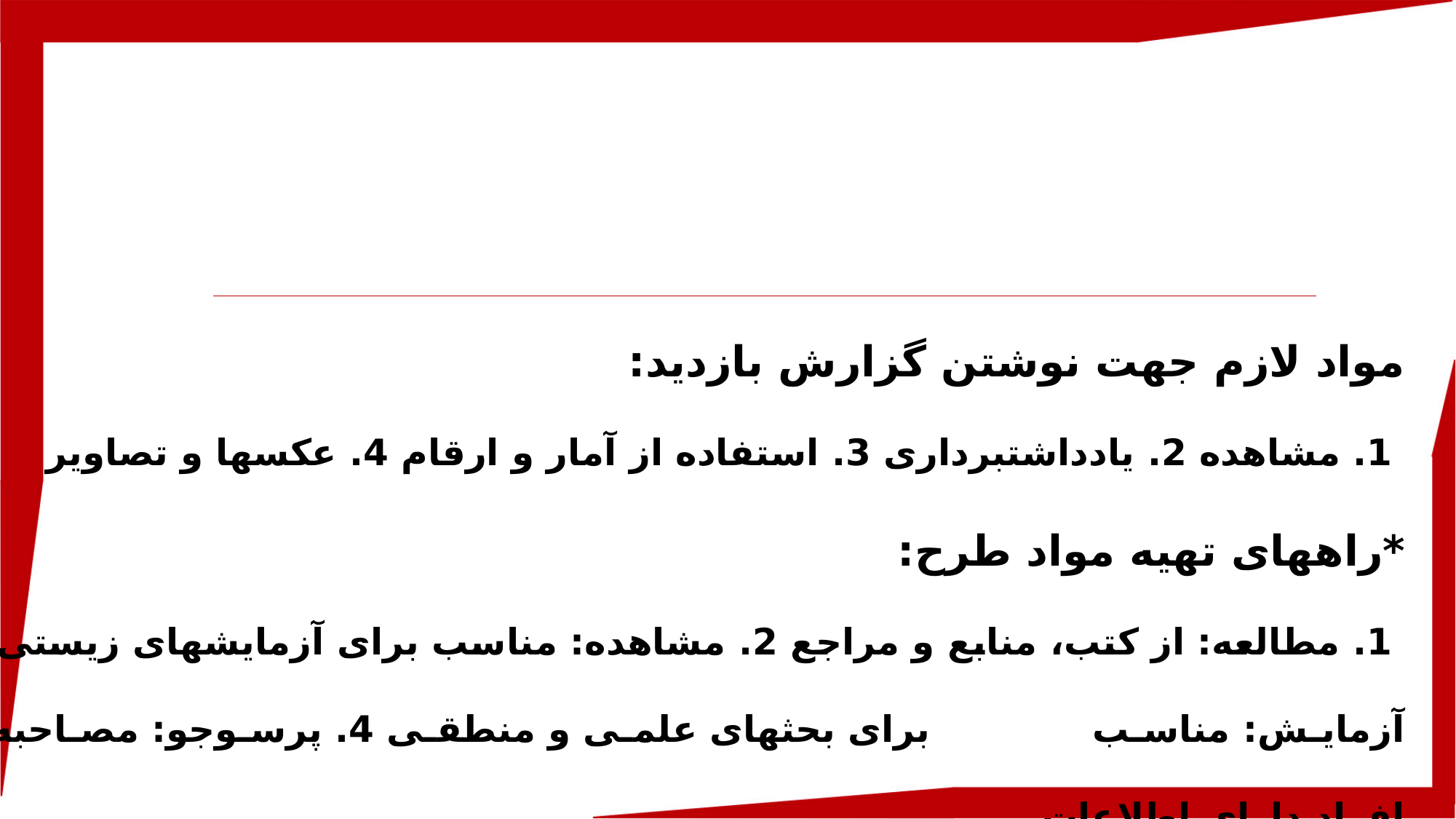

مواد لازم جهت نوشتن گزارش بازدید:
 1. مشاهده 2. یادداشت­برداری 3. استفاده از آمار و ارقام 4. عکس­ها و تصاویر
*راه­های تهیه مواد طرح:
 1. مطالعه: از کتب، منابع و مراجع 2. مشاهده: مناسب برای آزمایش­های زیستی 3. آزمایش: مناسب			 برای بحث­های علمی و منطقی 4. پرس­و­جو: مصاحبه از افراد دارای اطلاعات